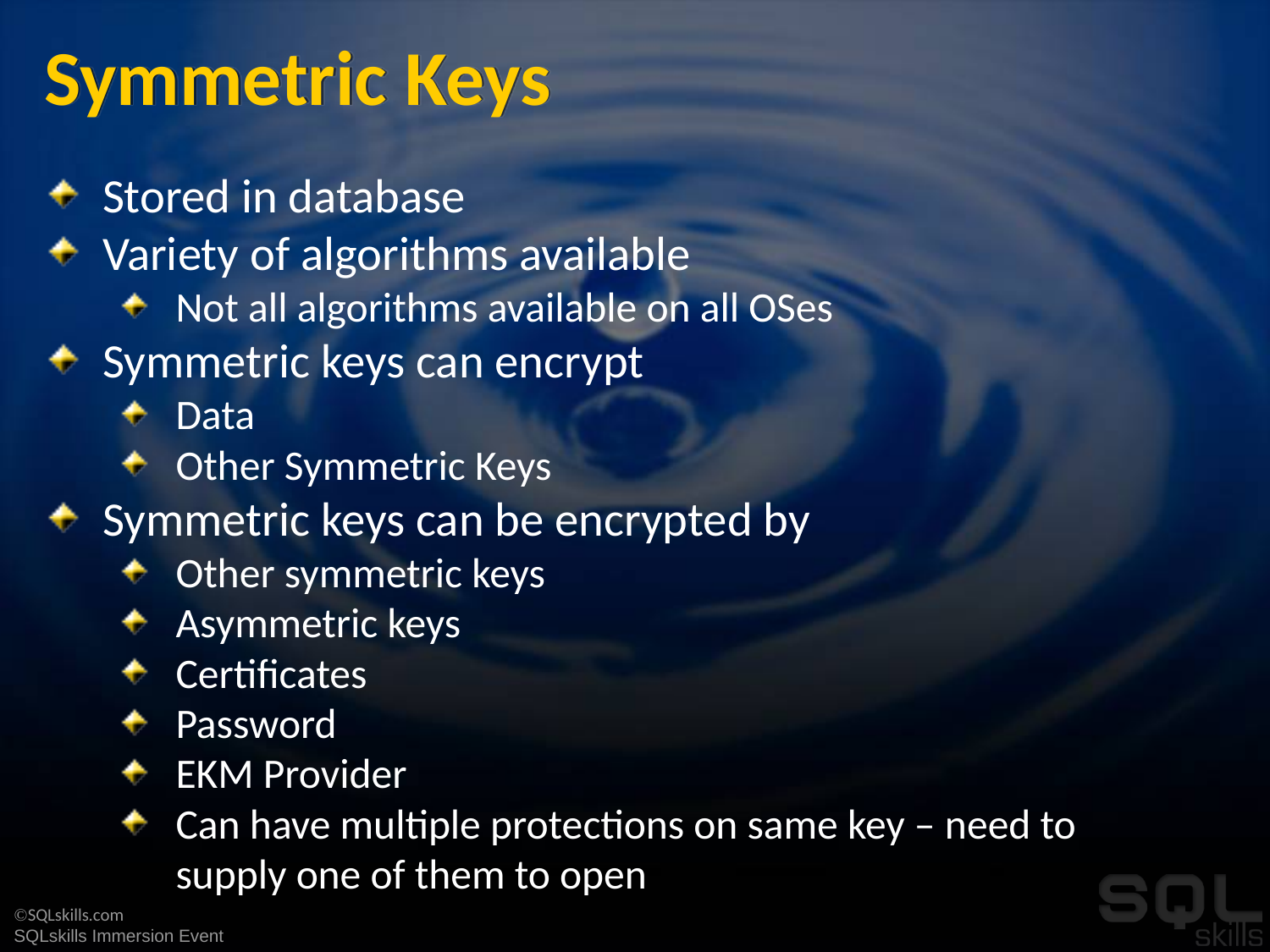

# Symmetric Keys
Stored in database
Variety of algorithms available
Not all algorithms available on all OSes
Symmetric keys can encrypt
Data
Other Symmetric Keys
Symmetric keys can be encrypted by
Other symmetric keys
Asymmetric keys
Certificates
Password
EKM Provider
Can have multiple protections on same key – need to supply one of them to open